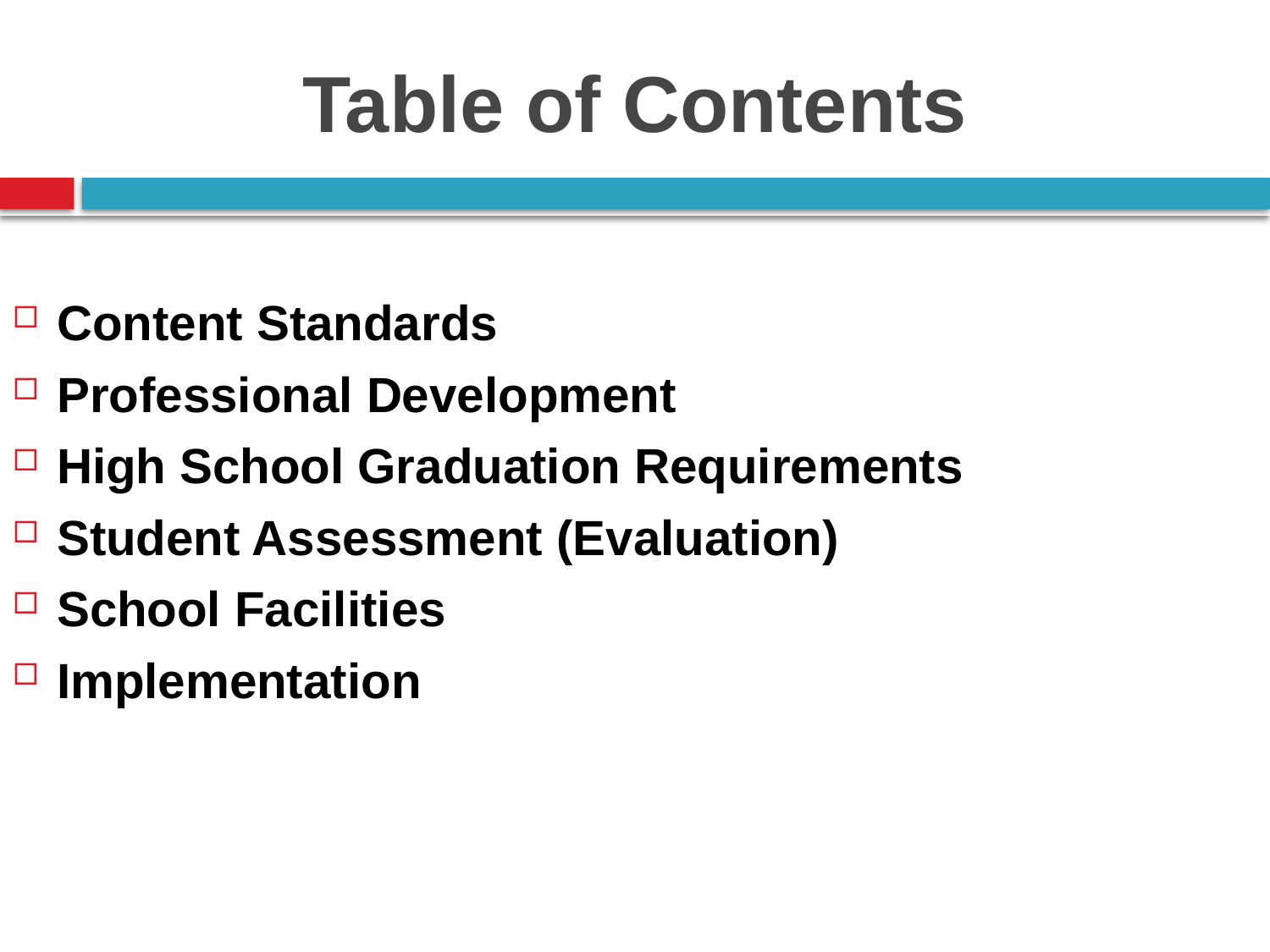

# Table of Contents

Content Standards
Professional Development
High School Graduation Requirements
Student Assessment (Evaluation)
School Facilities
Implementation